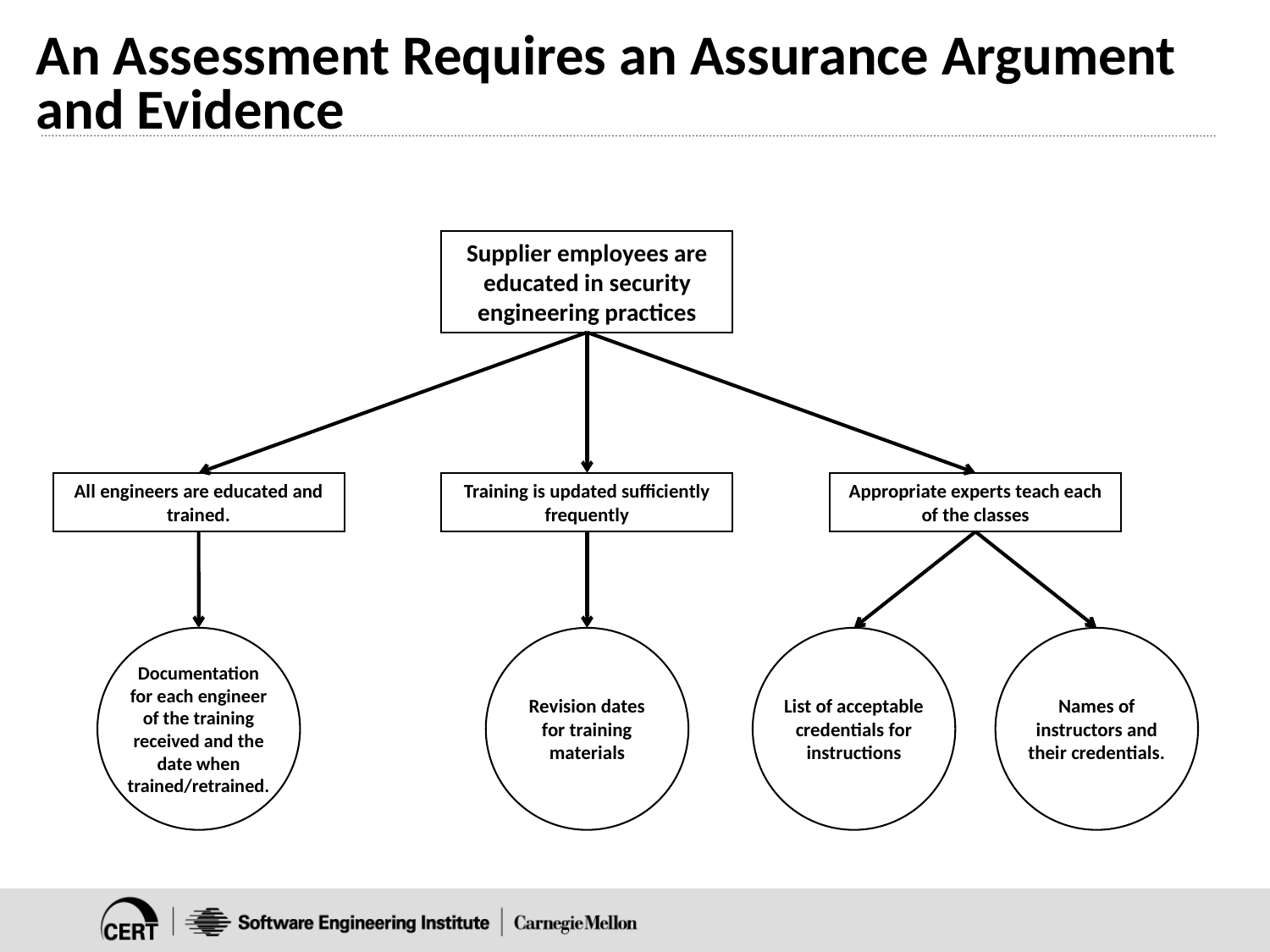

# An Assessment Requires an Assurance Argument and Evidence
Supplier employees are educated in security engineering practices
All engineers are educated and trained.
Training is updated sufficiently frequently
Appropriate experts teach each of the classes
Documentation for each engineer of the training received and the date when trained/retrained.
Revision dates for training materials
List of acceptable credentials for instructions
Names of instructors and their credentials.